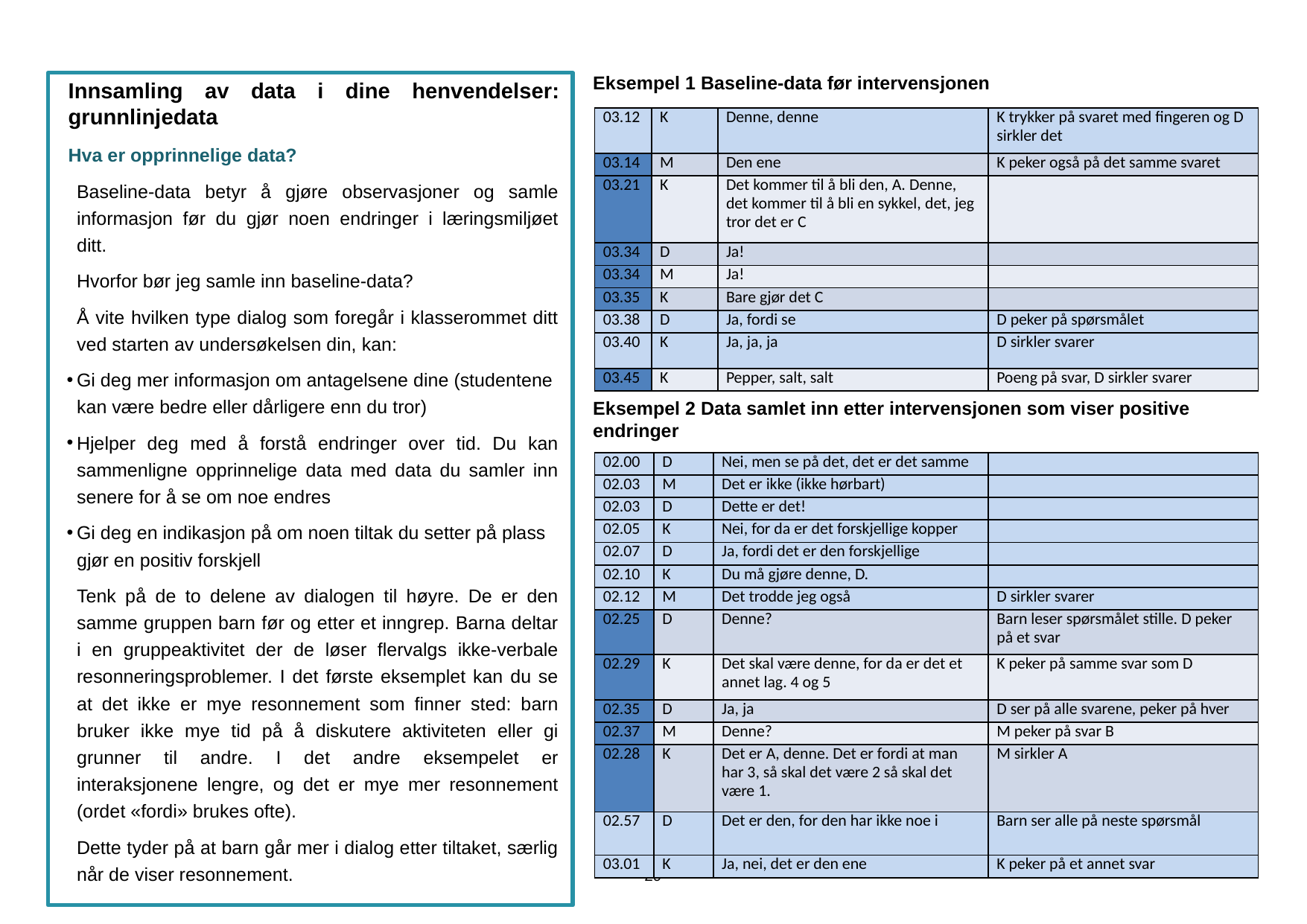

Eksempel 1 Baseline-data før intervensjonen

Innsamling av data i dine henvendelser: grunnlinjedata
Hva er opprinnelige data?
Baseline-data betyr å gjøre observasjoner og samle informasjon før du gjør noen endringer i læringsmiljøet ditt.
Hvorfor bør jeg samle inn baseline-data?
Å vite hvilken type dialog som foregår i klasserommet ditt ved starten av undersøkelsen din, kan:
Gi deg mer informasjon om antagelsene dine (studentene kan være bedre eller dårligere enn du tror)
Hjelper deg med å forstå endringer over tid. Du kan sammenligne opprinnelige data med data du samler inn senere for å se om noe endres
Gi deg en indikasjon på om noen tiltak du setter på plass gjør en positiv forskjell
Tenk på de to delene av dialogen til høyre. De er den samme gruppen barn før og etter et inngrep. Barna deltar i en gruppeaktivitet der de løser flervalgs ikke-verbale resonneringsproblemer. I det første eksemplet kan du se at det ikke er mye resonnement som finner sted: barn bruker ikke mye tid på å diskutere aktiviteten eller gi grunner til andre. I det andre eksempelet er interaksjonene lengre, og det er mye mer resonnement (ordet «fordi» brukes ofte).
Dette tyder på at barn går mer i dialog etter tiltaket, særlig når de viser resonnement.
| 03.12 | K | Denne, denne | K trykker på svaret med fingeren og D sirkler det |
| --- | --- | --- | --- |
| 03.14 | M | Den ene | K peker også på det samme svaret |
| 03.21 | K | Det kommer til å bli den, A. Denne, det kommer til å bli en sykkel, det, jeg tror det er C |  |
| 03.34 | D | Ja! |  |
| 03.34 | M | Ja! |  |
| 03.35 | K | Bare gjør det C |  |
| 03.38 | D | Ja, fordi se | D peker på spørsmålet |
| 03.40 | K | Ja, ja, ja | D sirkler svarer |
| 03.45 | K | Pepper, salt, salt | Poeng på svar, D sirkler svarer |
Eksempel 2 Data samlet inn etter intervensjonen som viser positive endringer
| 02.00 | D | Nei, men se på det, det er det samme |  |
| --- | --- | --- | --- |
| 02.03 | M | Det er ikke (ikke hørbart) |  |
| 02.03 | D | Dette er det! |  |
| 02.05 | K | Nei, for da er det forskjellige kopper |  |
| 02.07 | D | Ja, fordi det er den forskjellige |  |
| 02.10 | K | Du må gjøre denne, D. |  |
| 02.12 | M | Det trodde jeg også | D sirkler svarer |
| 02.25 | D | Denne? | Barn leser spørsmålet stille. D peker på et svar |
| 02.29 | K | Det skal være denne, for da er det et annet lag. 4 og 5 | K peker på samme svar som D |
| 02.35 | D | Ja, ja | D ser på alle svarene, peker på hver |
| 02.37 | M | Denne? | M peker på svar B |
| 02.28 | K | Det er A, denne. Det er fordi at man har 3, så skal det være 2 så skal det være 1. | M sirkler A |
| 02.57 | D | Det er den, for den har ikke noe i | Barn ser alle på neste spørsmål |
| 03.01 | K | Ja, nei, det er den ene | K peker på et annet svar |
29